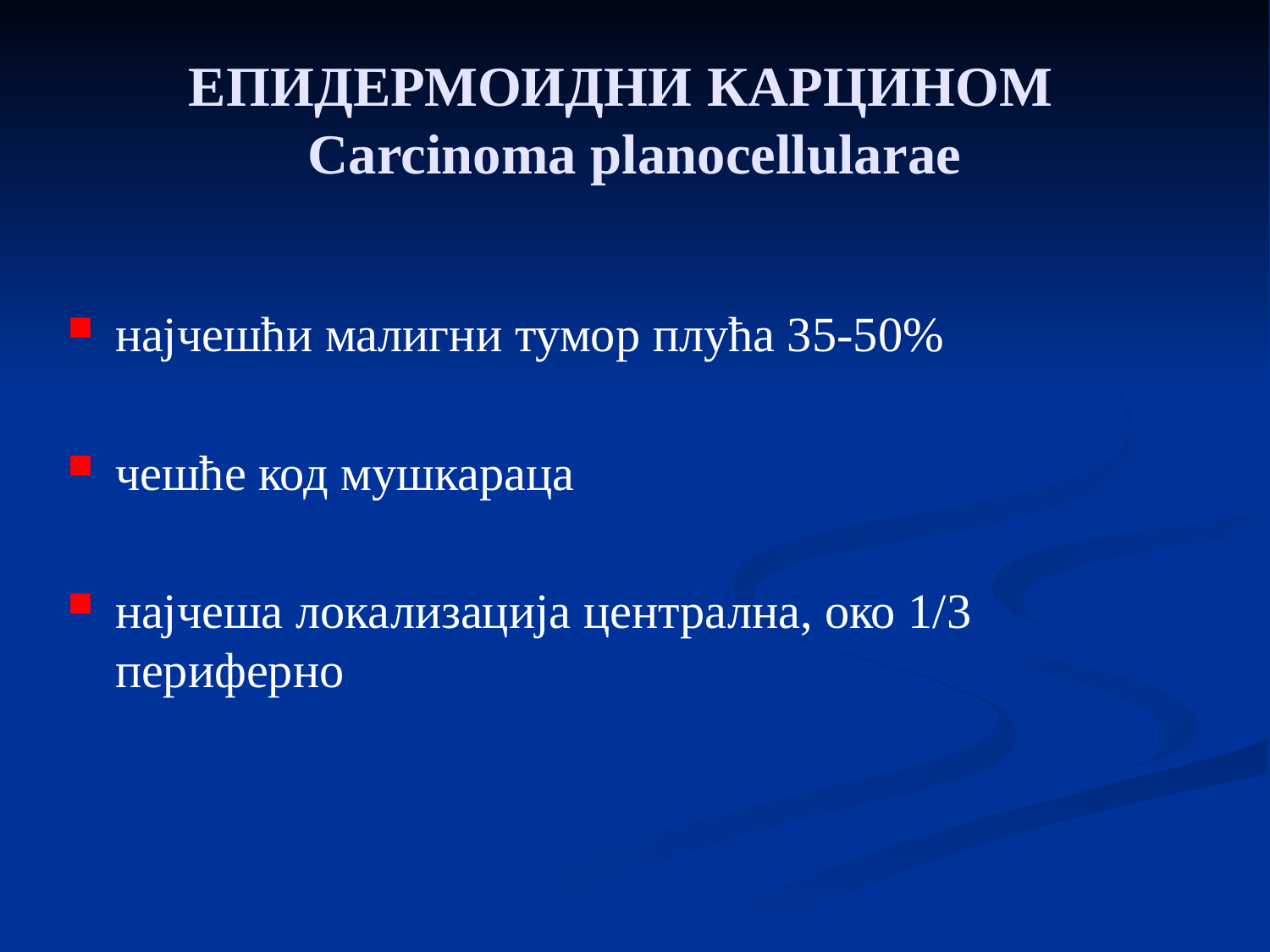

# ЕПИДЕРМОИДНИ КАРЦИНОМ   Carcinoma planocellularae
најчешћи малигни тумор плућа 35-50%

чешће код мушкараца

најчеша локализација централна, око 1/3 периферно